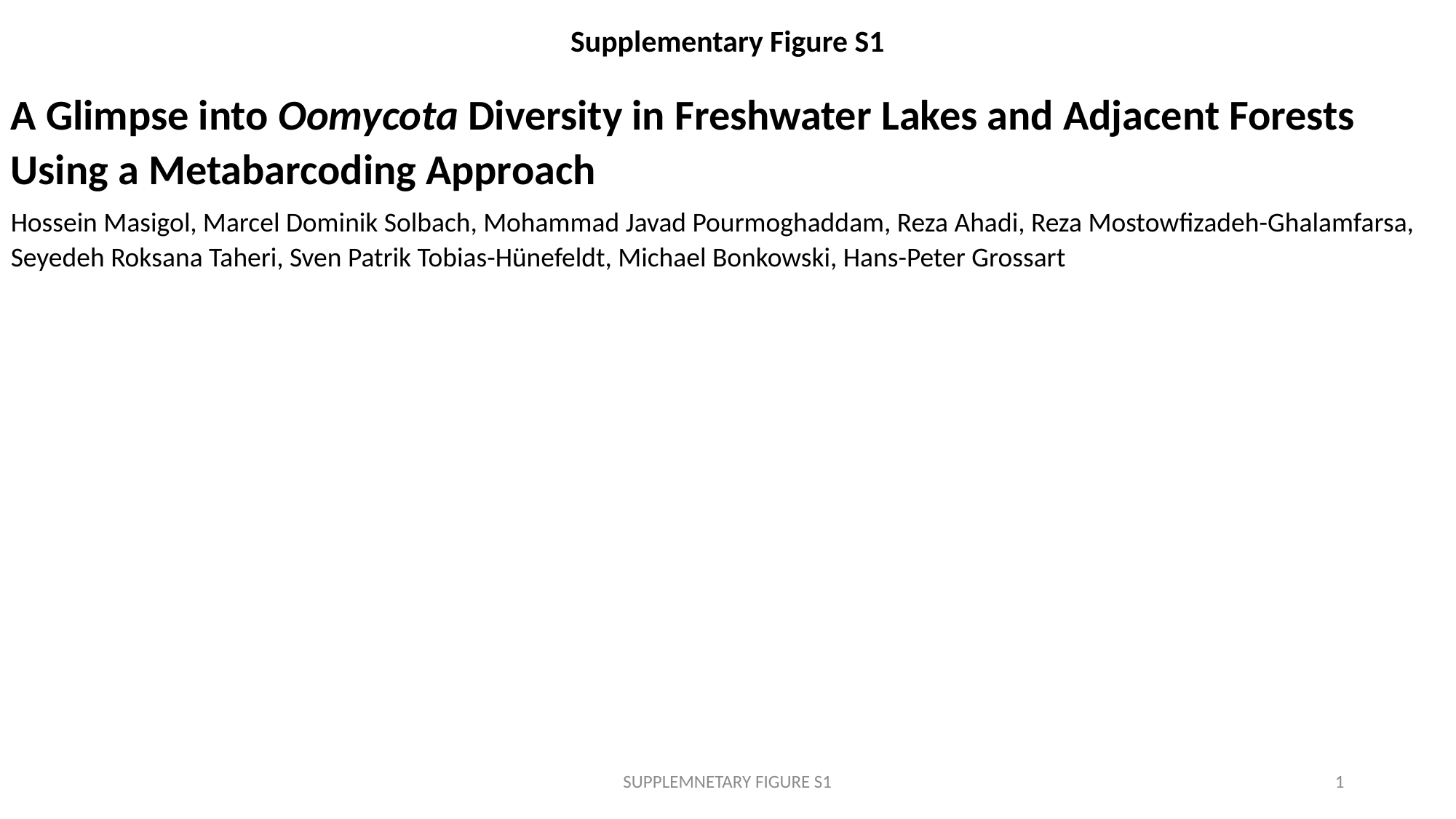

Supplementary Figure S1
A Glimpse into Oomycota Diversity in Freshwater Lakes and Adjacent Forests Using a Metabarcoding Approach
Hossein Masigol, Marcel Dominik Solbach, Mohammad Javad Pourmoghaddam, Reza Ahadi, Reza Mostowfizadeh-Ghalamfarsa, Seyedeh Roksana Taheri, Sven Patrik Tobias-Hünefeldt, Michael Bonkowski, Hans-Peter Grossart

SUPPLEMNETARY FIGURE S1
1